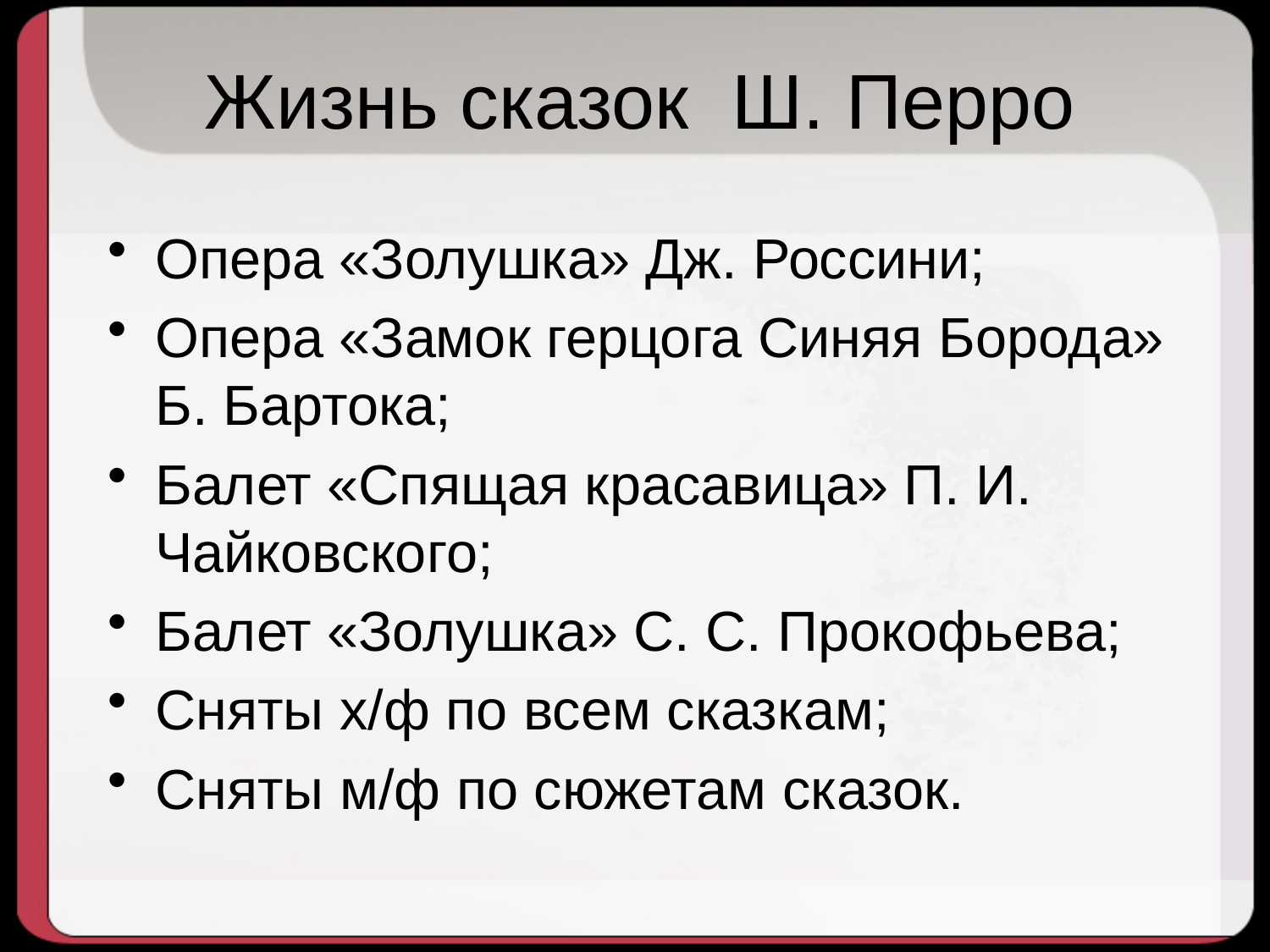

# Жизнь сказок  Ш. Перро
Опера «Золушка» Дж. Россини;
Опера «Замок герцога Синяя Борода» Б. Бартока;
Балет «Спящая красавица» П. И. Чайковского;
Балет «Золушка» С. С. Прокофьева;
Сняты х/ф по всем сказкам;
Сняты м/ф по сюжетам сказок.